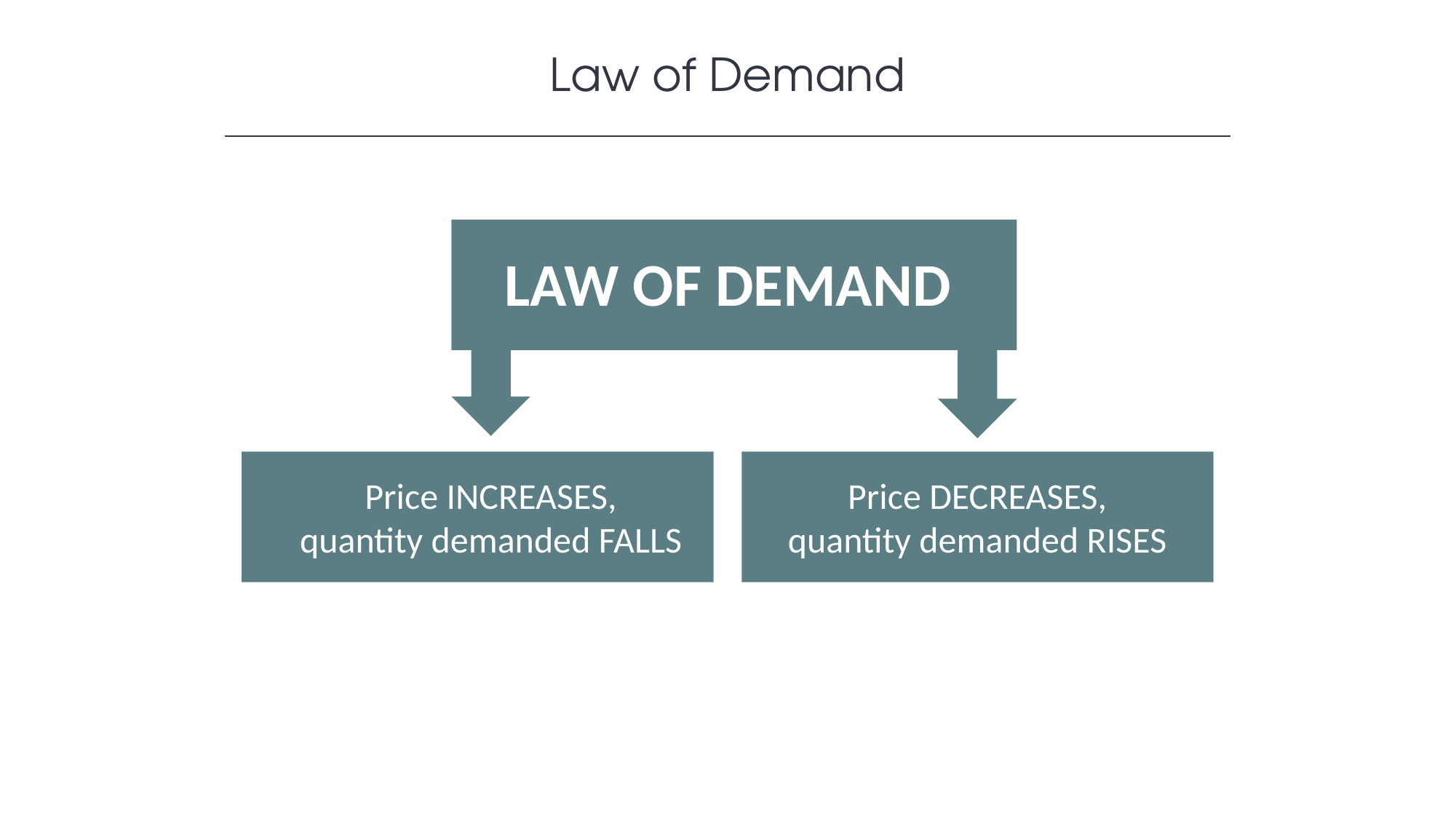

Law of Demand

LAW OF DEMAND

Price INCREASES,
quantity demanded FALLS
Price DECREASES,
quantity demanded RISES